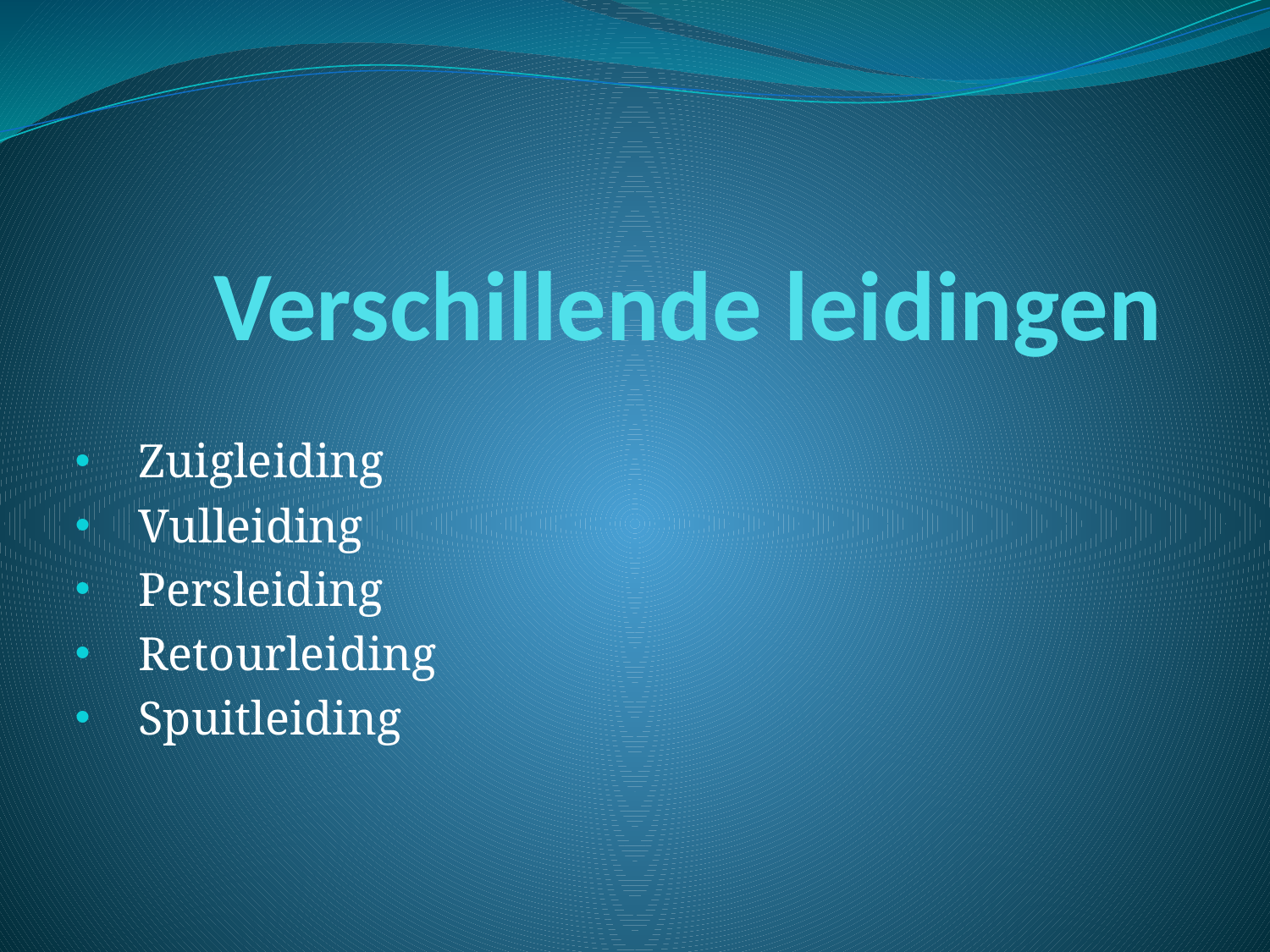

# Verschillende leidingen
Zuigleiding
Vulleiding
Persleiding
Retourleiding
Spuitleiding